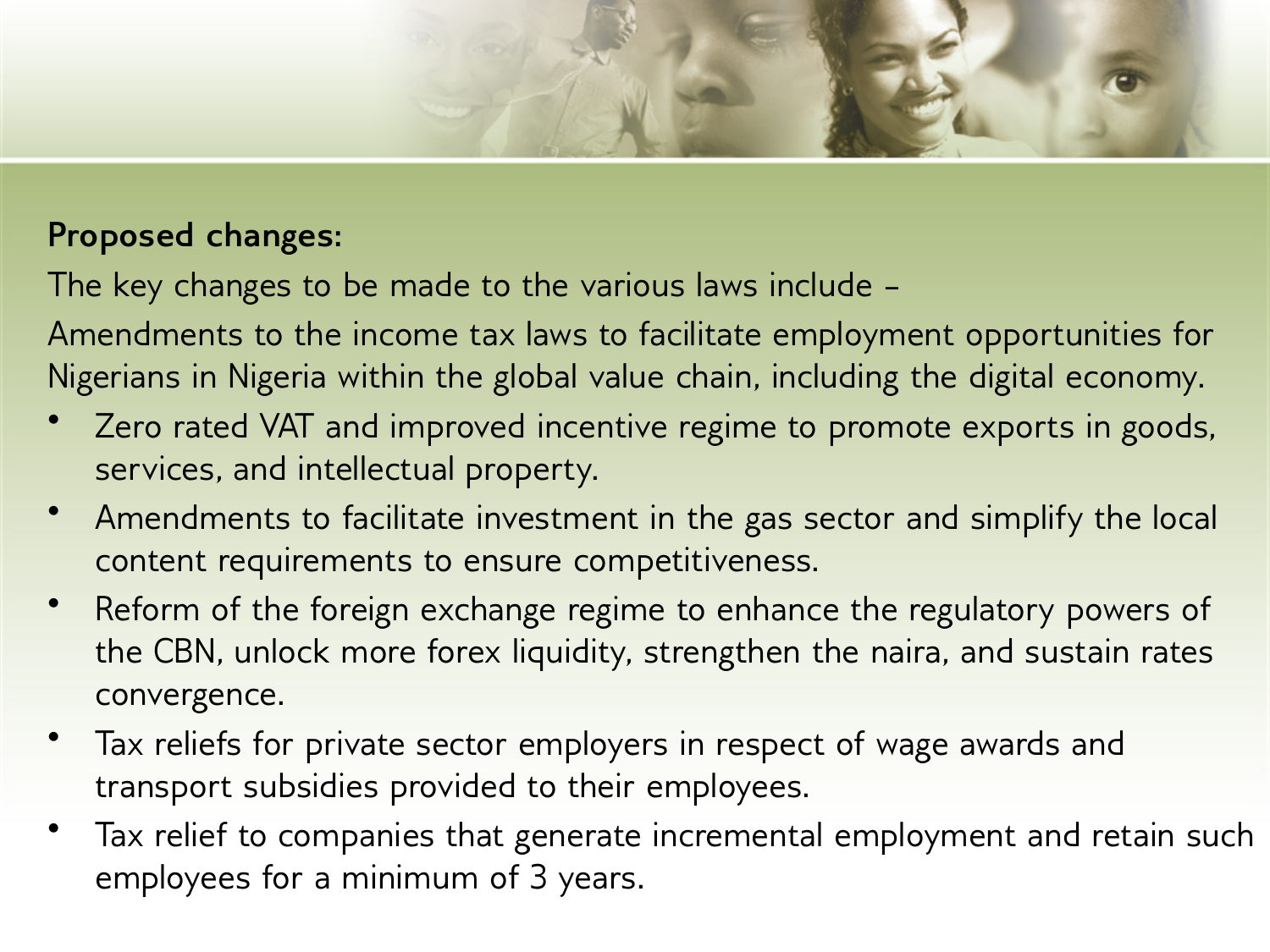

Proposed changes:
The key changes to be made to the various laws include –
Amendments to the income tax laws to facilitate employment opportunities for Nigerians in Nigeria within the global value chain, including the digital economy.
Zero rated VAT and improved incentive regime to promote exports in goods, services, and intellectual property.
Amendments to facilitate investment in the gas sector and simplify the local content requirements to ensure competitiveness.
Reform of the foreign exchange regime to enhance the regulatory powers of the CBN, unlock more forex liquidity, strengthen the naira, and sustain rates convergence.
Tax reliefs for private sector employers in respect of wage awards and transport subsidies provided to their employees.
Tax relief to companies that generate incremental employment and retain such employees for a minimum of 3 years.